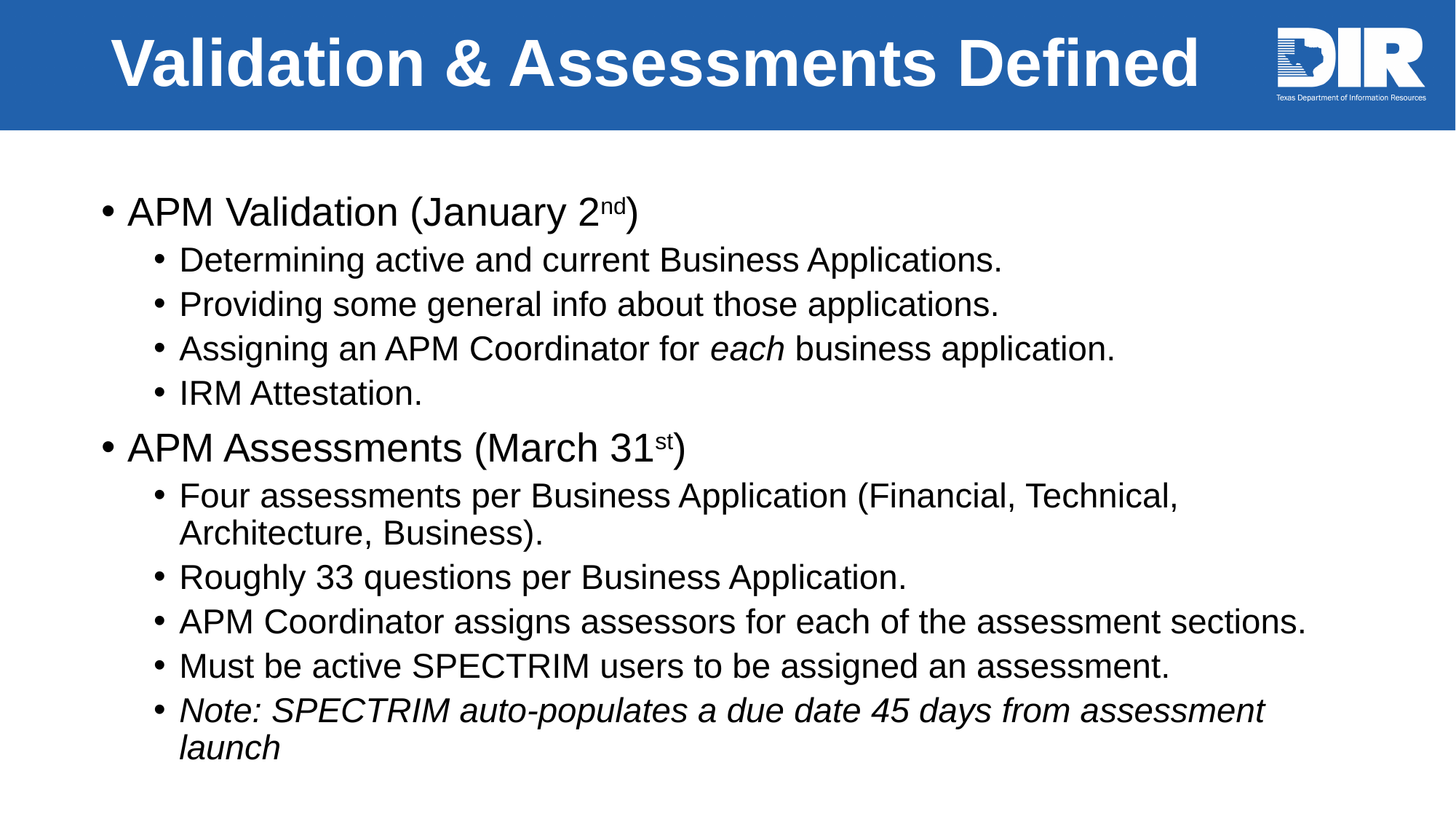

# Validation & Assessments Defined
APM Validation (January 2nd)
Determining active and current Business Applications.
Providing some general info about those applications.
Assigning an APM Coordinator for each business application.
IRM Attestation.
APM Assessments (March 31st)
Four assessments per Business Application (Financial, Technical, Architecture, Business).
Roughly 33 questions per Business Application.
APM Coordinator assigns assessors for each of the assessment sections.
Must be active SPECTRIM users to be assigned an assessment.
Note: SPECTRIM auto-populates a due date 45 days from assessment launch